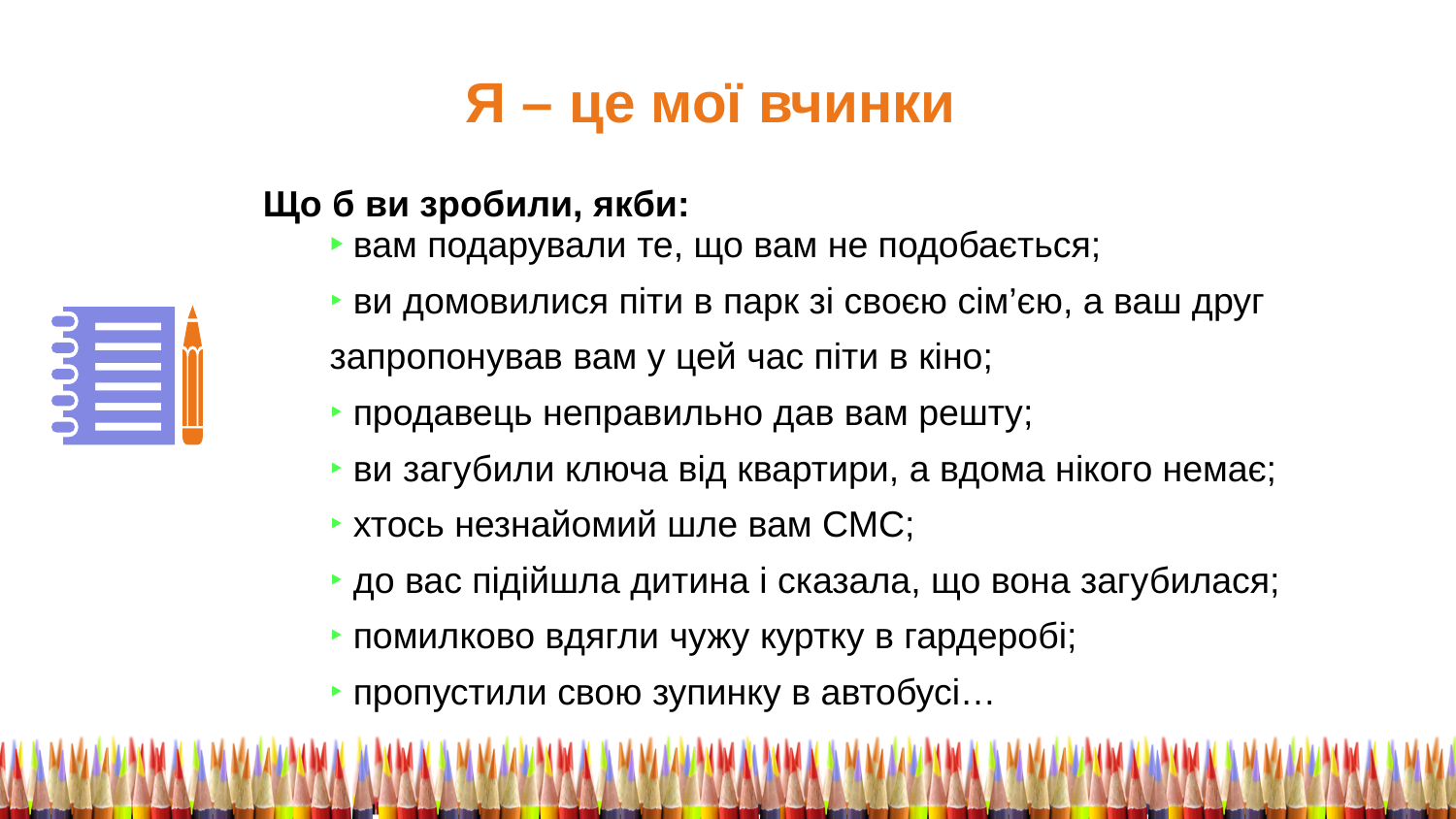

Я – це мої вчинки

Що б ви зробили, якби:
‣ вам подарували те, що вам не подобається;
‣ ви домовилися піти в парк зі своєю сім’єю, а ваш друг
запропонував вам у цей час піти в кіно;
‣ продавець неправильно дав вам решту;
‣ ви загубили ключа від квартири, а вдома нікого немає;
‣ хтось незнайомий шле вам СМС;
‣ до вас підійшла дитина і сказала, що вона загубилася;
‣ помилково вдягли чужу куртку в гардеробі;
‣ пропустили свою зупинку в автобусі…